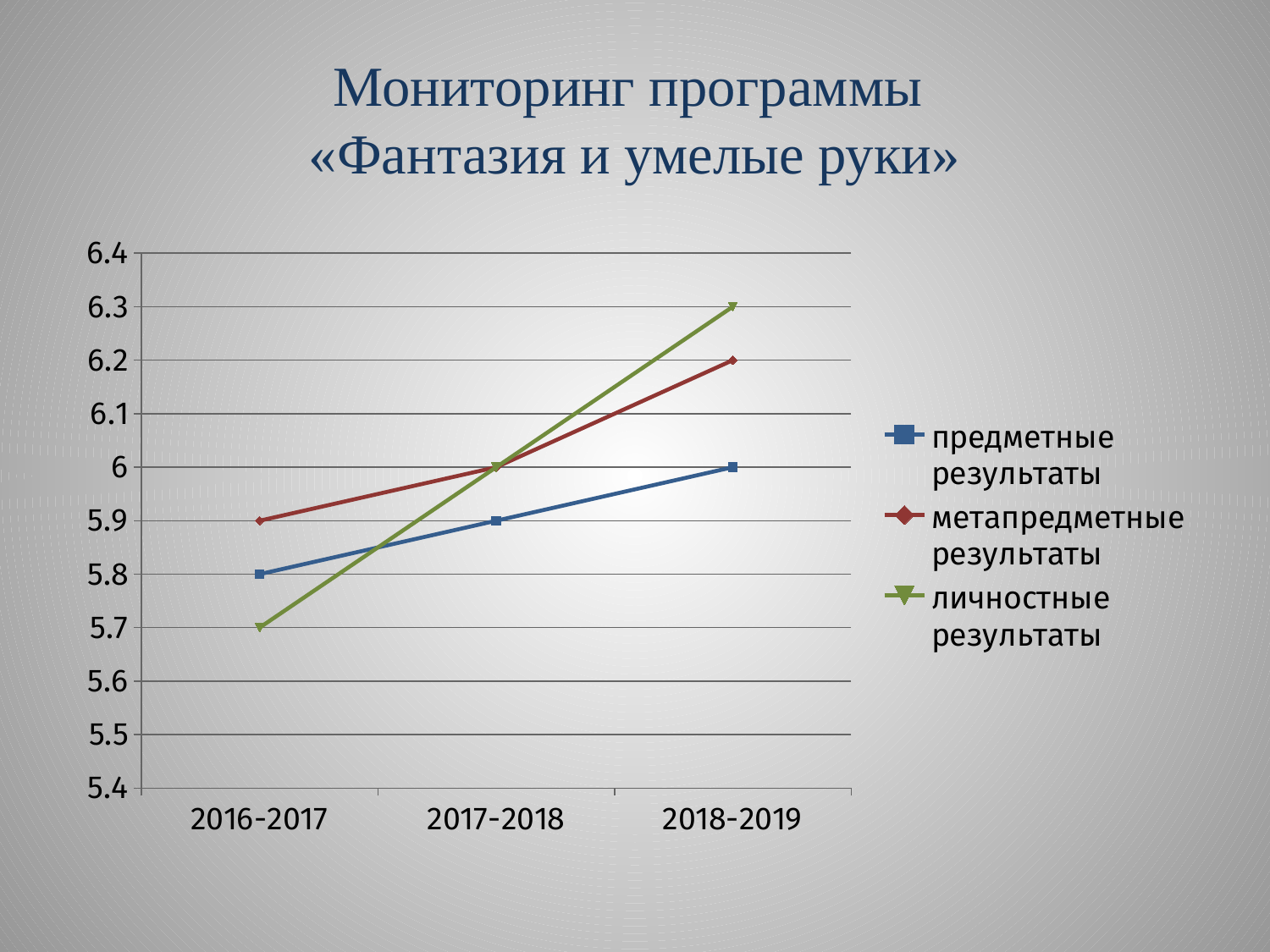

# Мониторинг программы «Фантазия и умелые руки»

### Chart

| Category | предметные результаты | метапредметные результаты | личностные результаты |
|---|---|---|---|
| 2016-2017 | 5.8 | 5.9 | 5.7 |
| 2017-2018 | 5.9 | 6.0 | 6.0 |
| 2018-2019 | 6.0 | 6.2 | 6.3 |